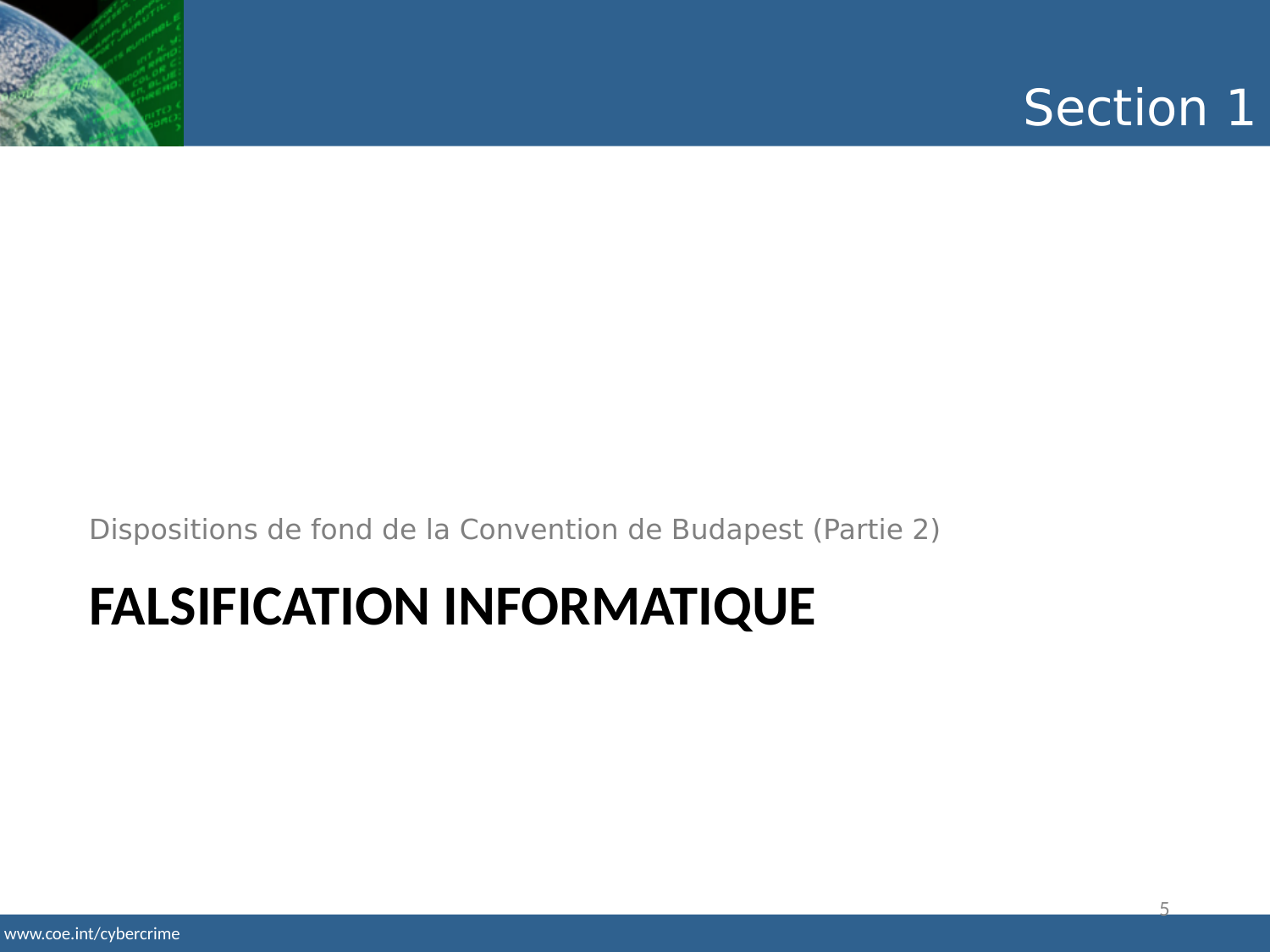

Section 1

Dispositions de fond de la Convention de Budapest (Partie 2)
# Falsification informatique
5